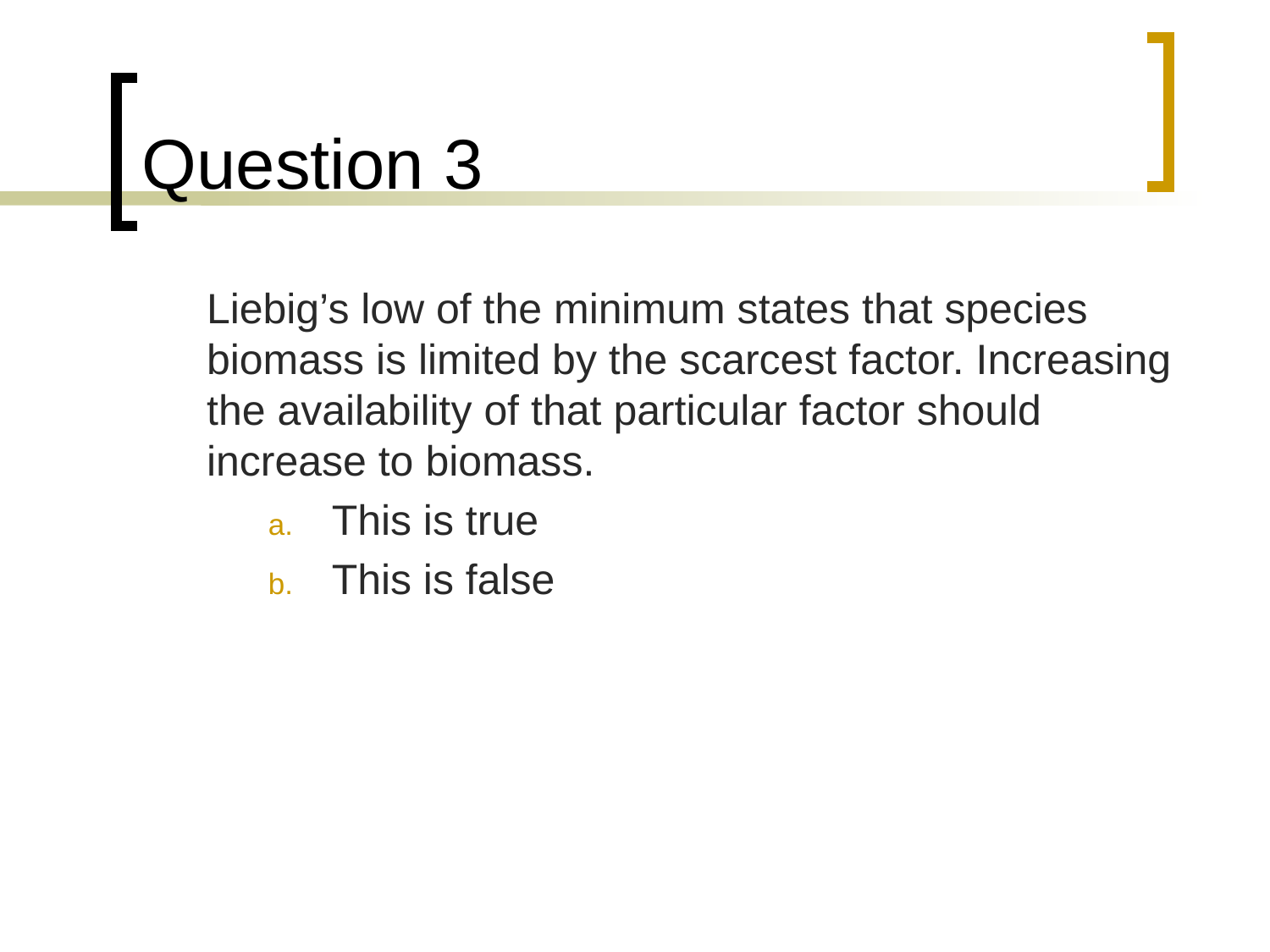

# Question 3
	Liebig’s low of the minimum states that species biomass is limited by the scarcest factor. Increasing the availability of that particular factor should increase to biomass.
This is true
This is false